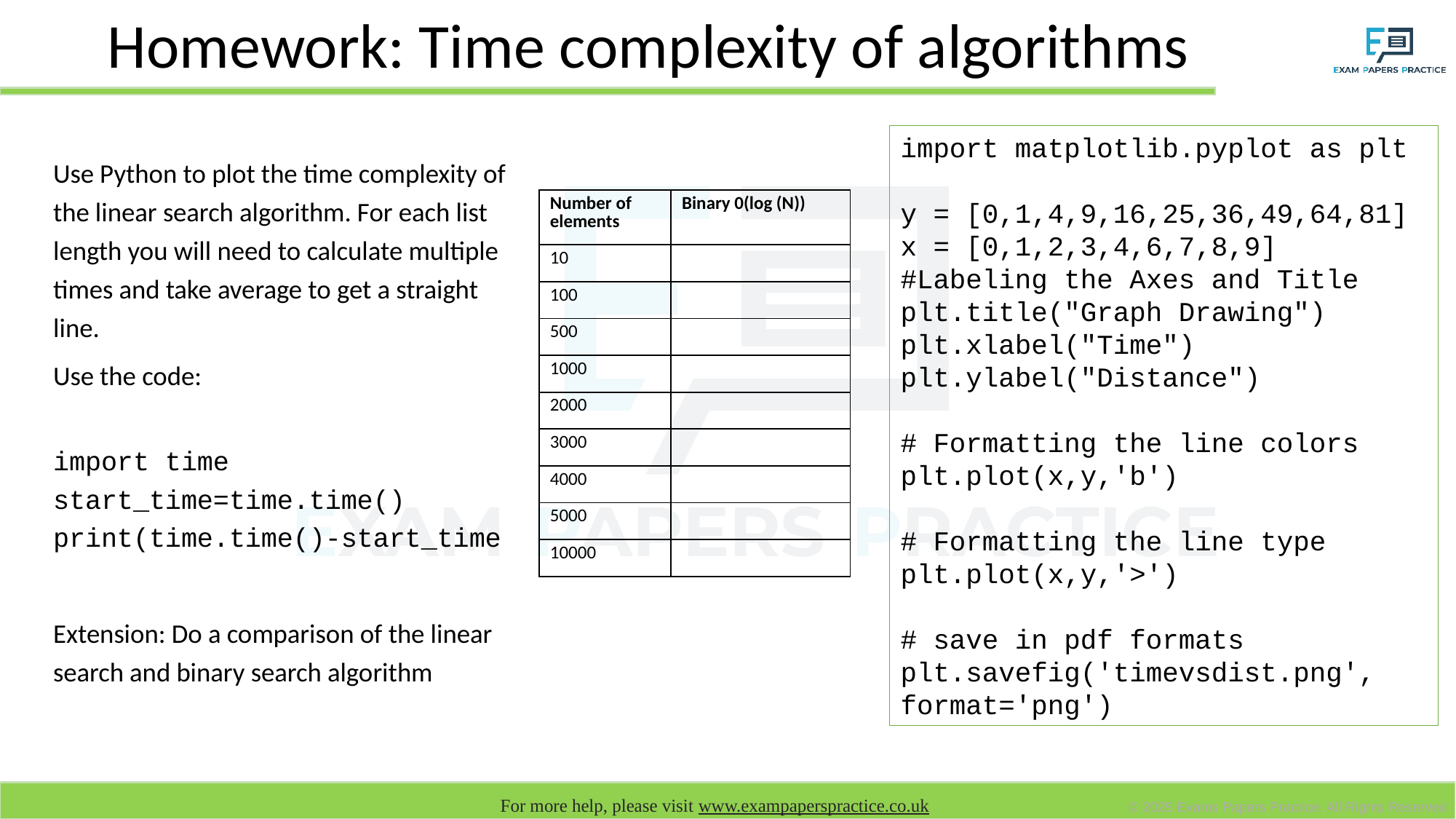

# Homework: Time complexity of algorithms
import matplotlib.pyplot as plt

y = [0,1,4,9,16,25,36,49,64,81]
x = [0,1,2,3,4,6,7,8,9]
#Labeling the Axes and Title
plt.title("Graph Drawing")
plt.xlabel("Time")
plt.ylabel("Distance")

# Formatting the line colors
plt.plot(x,y,'b')

# Formatting the line type
plt.plot(x,y,'>')

# save in pdf formats
plt.savefig('timevsdist.png', format='png')
Use Python to plot the time complexity of the linear search algorithm. For each list length you will need to calculate multiple times and take average to get a straight line.
Use the code:

import time
start_time=time.time()
print(time.time()-start_time

Extension: Do a comparison of the linear search and binary search algorithm

| Number of elements | Binary 0(log (N)) |
| --- | --- |
| 10 |  |
| 100 |  |
| 500 |  |
| 1000 |  |
| 2000 |  |
| 3000 |  |
| 4000 |  |
| 5000 |  |
| 10000 |  |